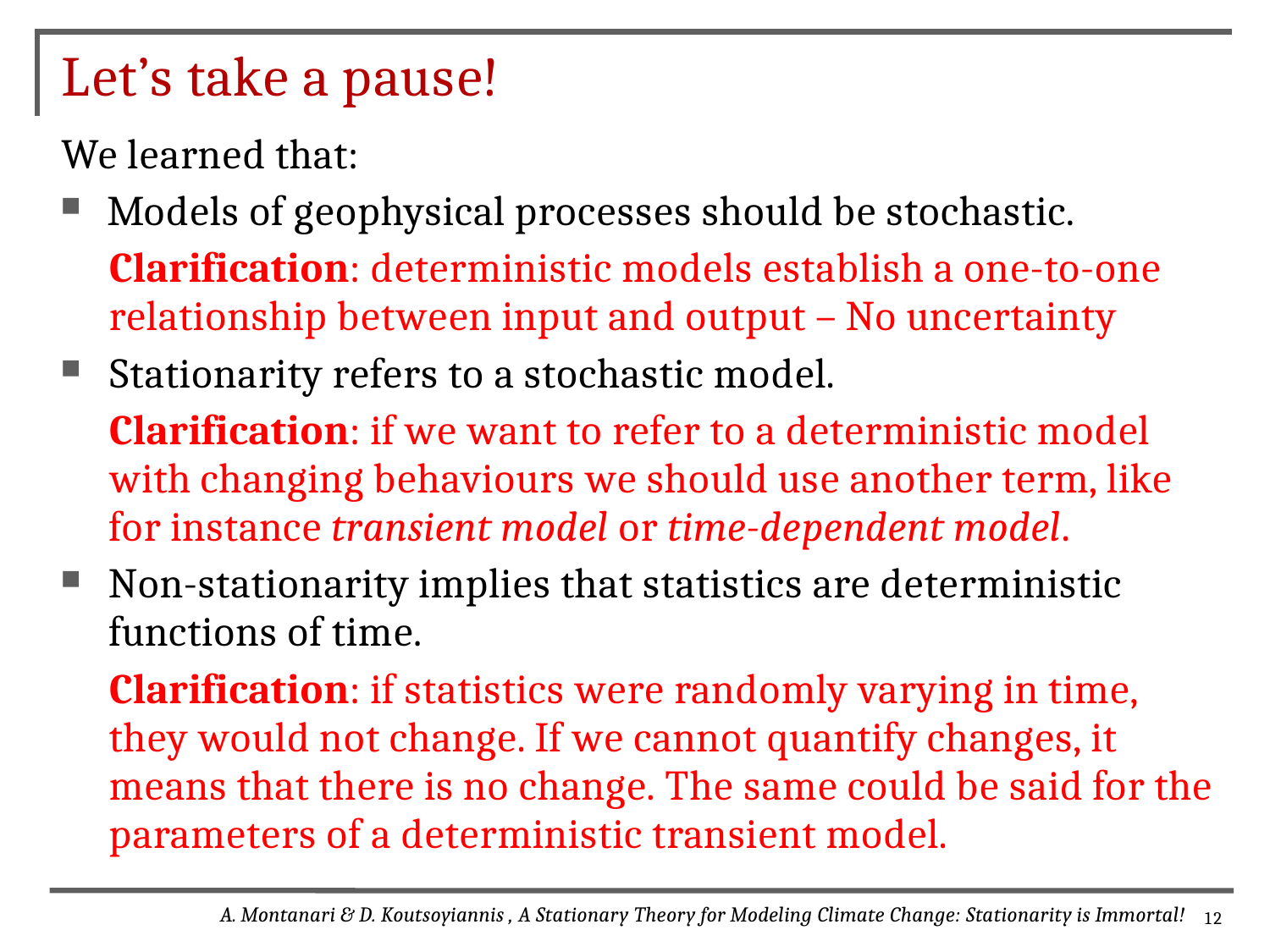

# Let’s take a pause!
We learned that:
Models of geophysical processes should be stochastic.
	Clarification: deterministic models establish a one-to-one relationship between input and output – No uncertainty
Stationarity refers to a stochastic model.
	Clarification: if we want to refer to a deterministic model with changing behaviours we should use another term, like for instance transient model or time-dependent model.
Non-stationarity implies that statistics are deterministic functions of time.
	Clarification: if statistics were randomly varying in time, they would not change. If we cannot quantify changes, it means that there is no change. The same could be said for the parameters of a deterministic transient model.

A. Montanari & D. Koutsoyiannis , A Stationary Theory for Modeling Climate Change: Stationarity is Immortal!
12